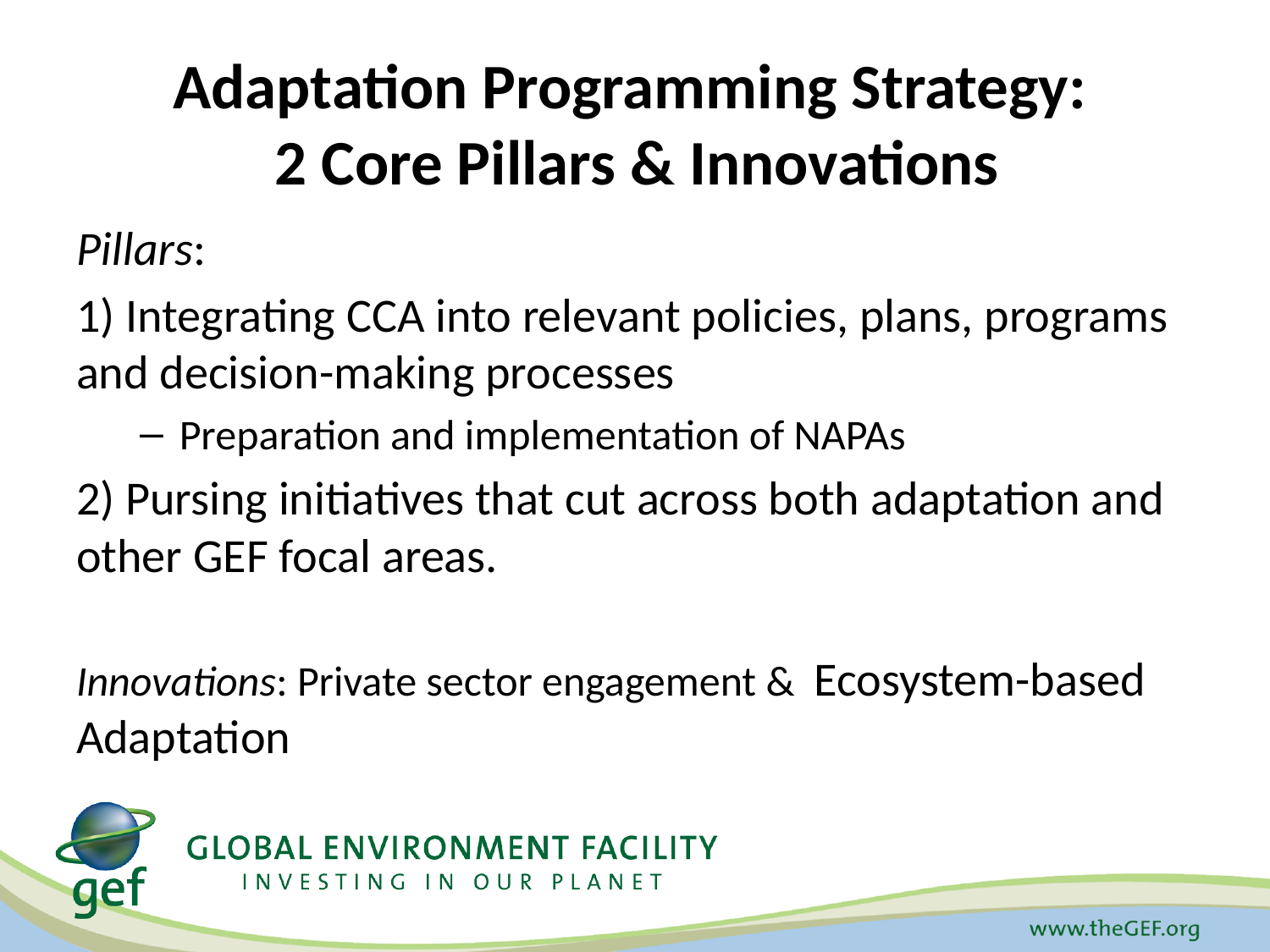

# Adaptation Programming Strategy: 2 Core Pillars & Innovations
Pillars:
1) Integrating CCA into relevant policies, plans, programs and decision-making processes
Preparation and implementation of NAPAs
2) Pursing initiatives that cut across both adaptation and other GEF focal areas.

Innovations: Private sector engagement &  Ecosystem-based Adaptation